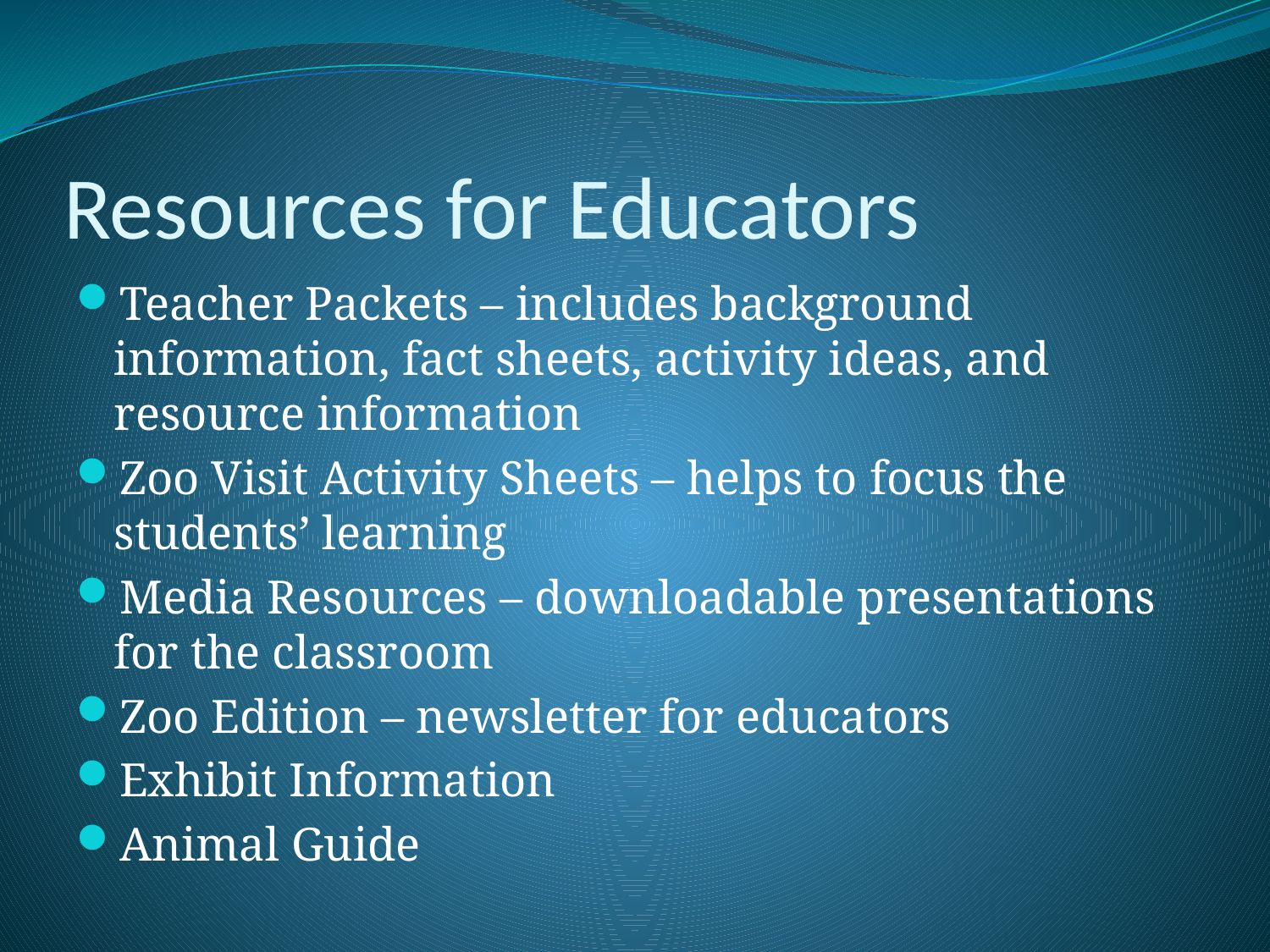

# Resources for Educators
Teacher Packets – includes background information, fact sheets, activity ideas, and resource information
Zoo Visit Activity Sheets – helps to focus the students’ learning
Media Resources – downloadable presentations for the classroom
Zoo Edition – newsletter for educators
Exhibit Information
Animal Guide